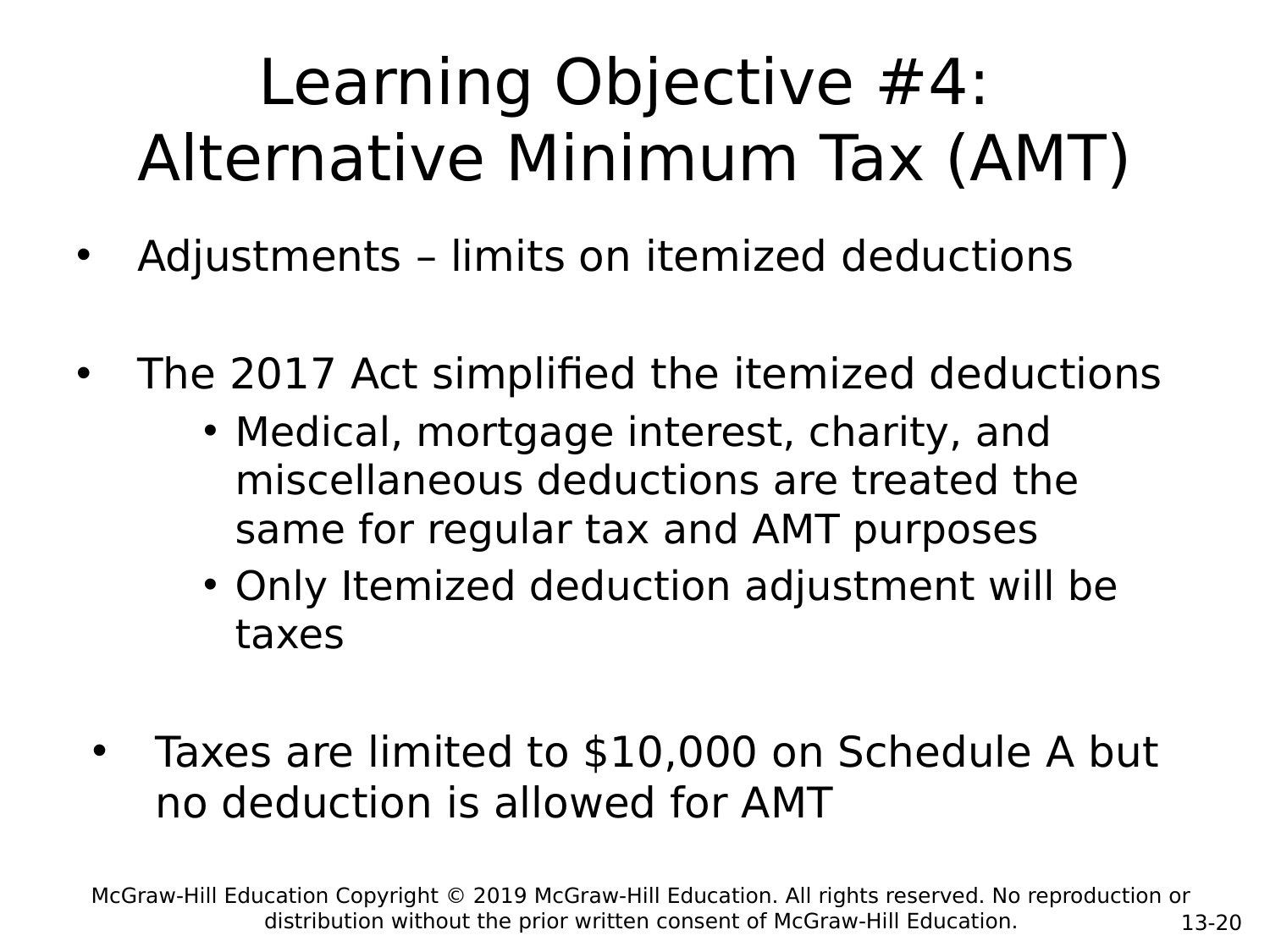

# Learning Objective #4: Alternative Minimum Tax (AMT)
 Adjustments – limits on itemized deductions

 The 2017 Act simplified the itemized deductions
Medical, mortgage interest, charity, and miscellaneous deductions are treated the same for regular tax and AMT purposes
Only Itemized deduction adjustment will be taxes

Taxes are limited to $10,000 on Schedule A but no deduction is allowed for AMT
McGraw-Hill Education Copyright © 2019 McGraw-Hill Education. All rights reserved. No reproduction or distribution without the prior written consent of McGraw-Hill Education.
13-20